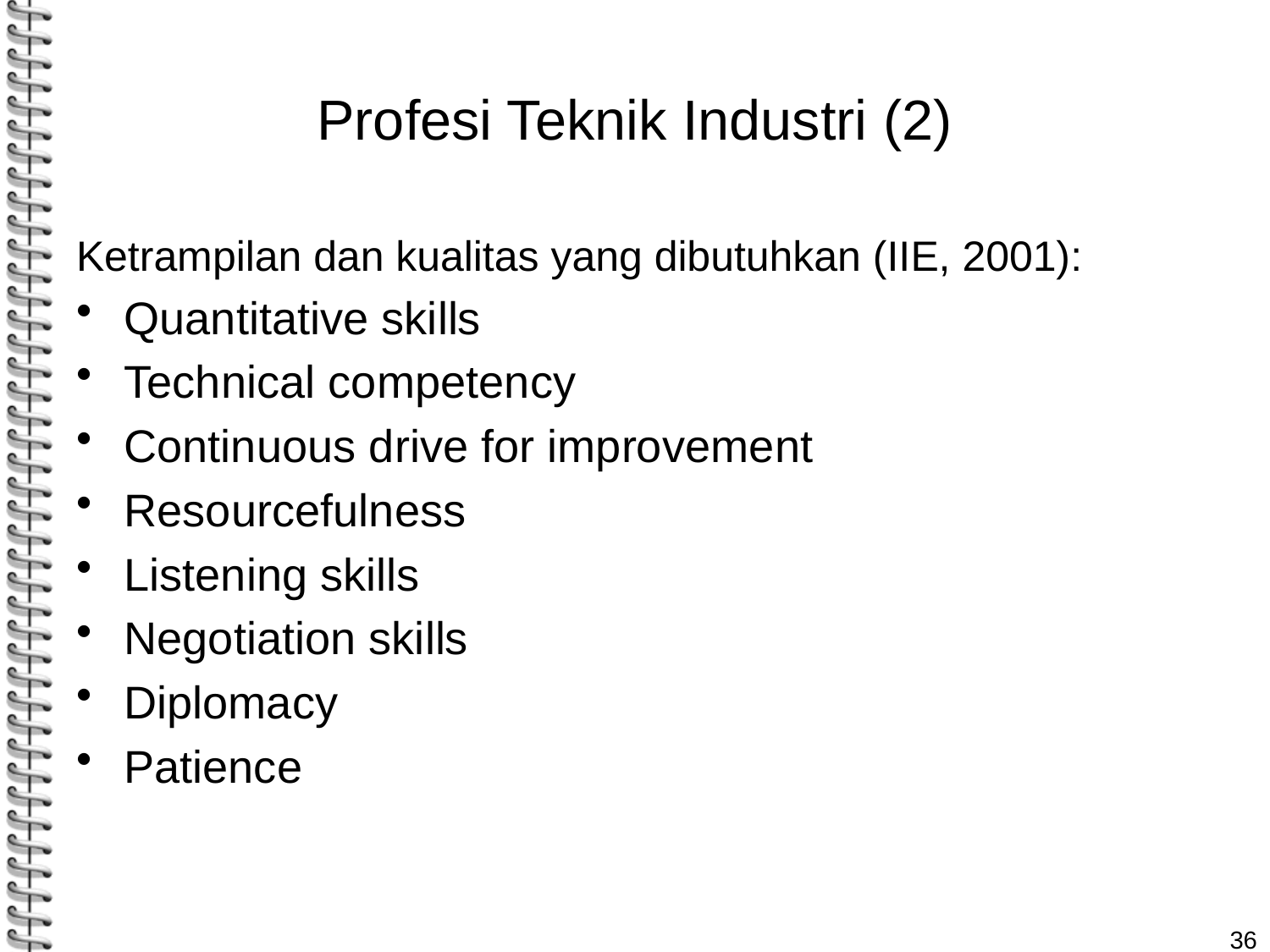

# Profesi Teknik Industri (2)
Ketrampilan dan kualitas yang dibutuhkan (IIE, 2001):
Quantitative skills
Technical competency
Continuous drive for improvement
Resourcefulness
Listening skills
Negotiation skills
Diplomacy
Patience
36